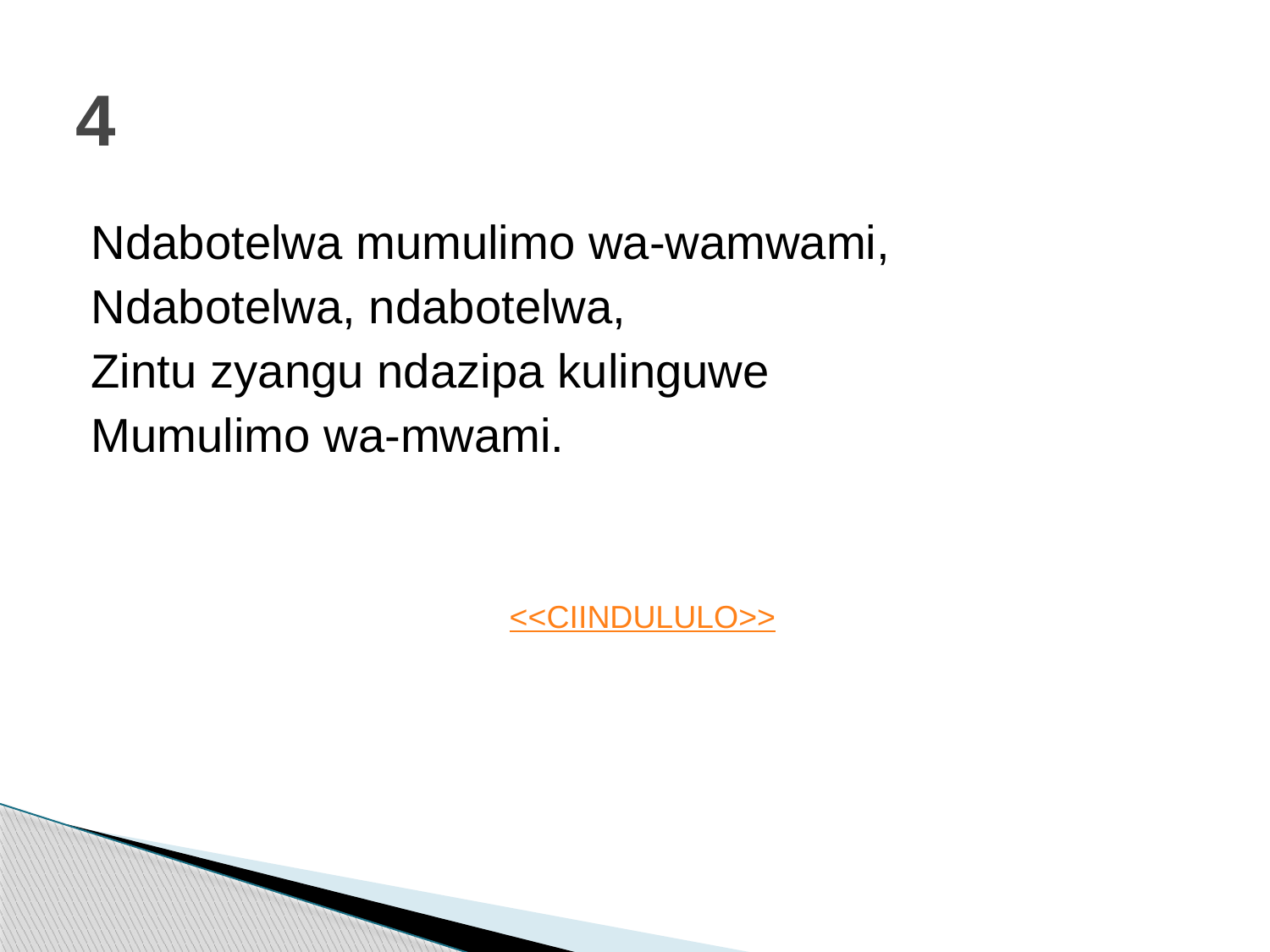

# 4
Ndabotelwa mumulimo wa-wamwami,
Ndabotelwa, ndabotelwa,
Zintu zyangu ndazipa kulinguwe
Mumulimo wa-mwami.

<<CIINDULULO>>